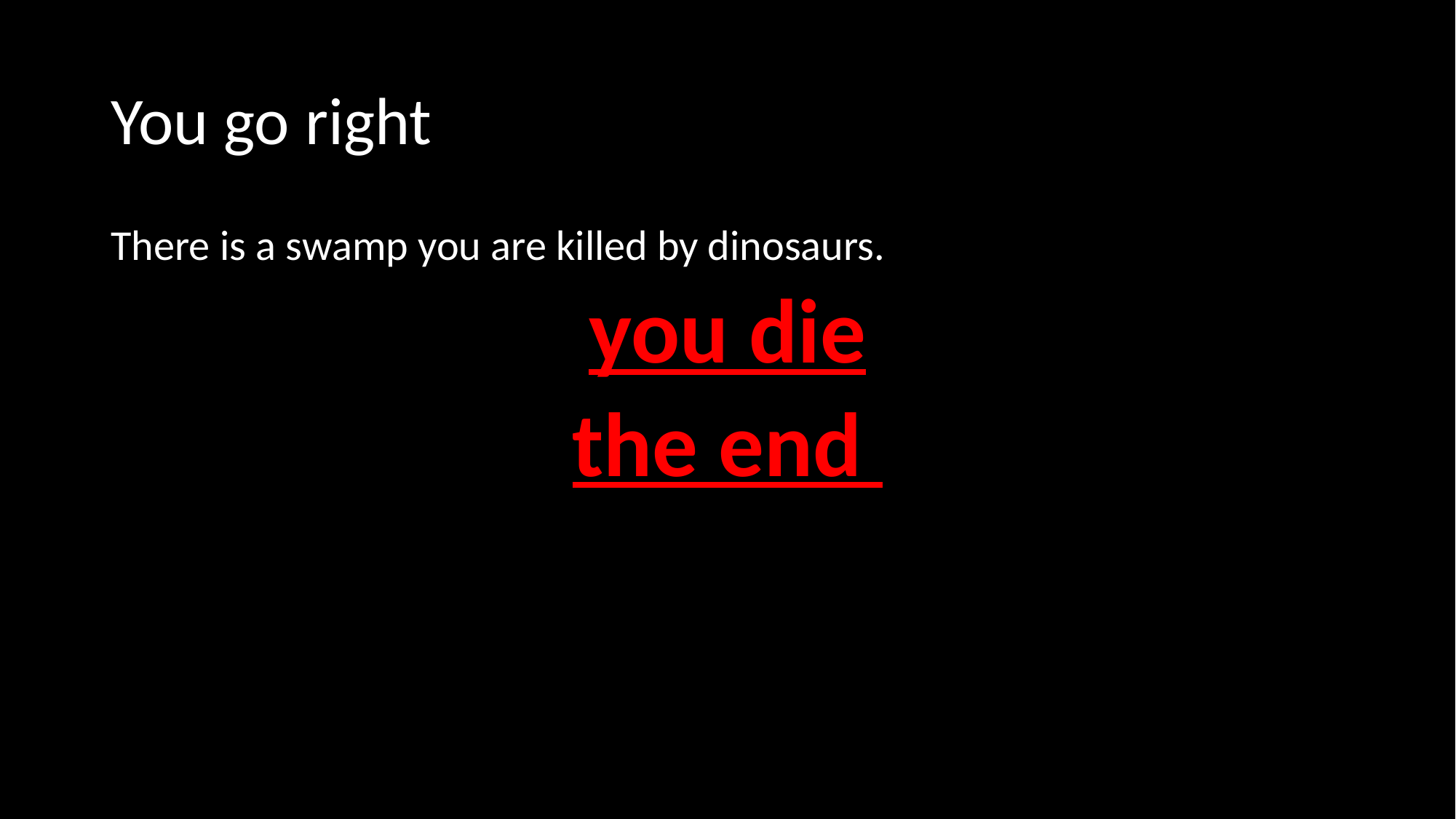

# You go right
There is a swamp you are killed by dinosaurs.
you die
the end